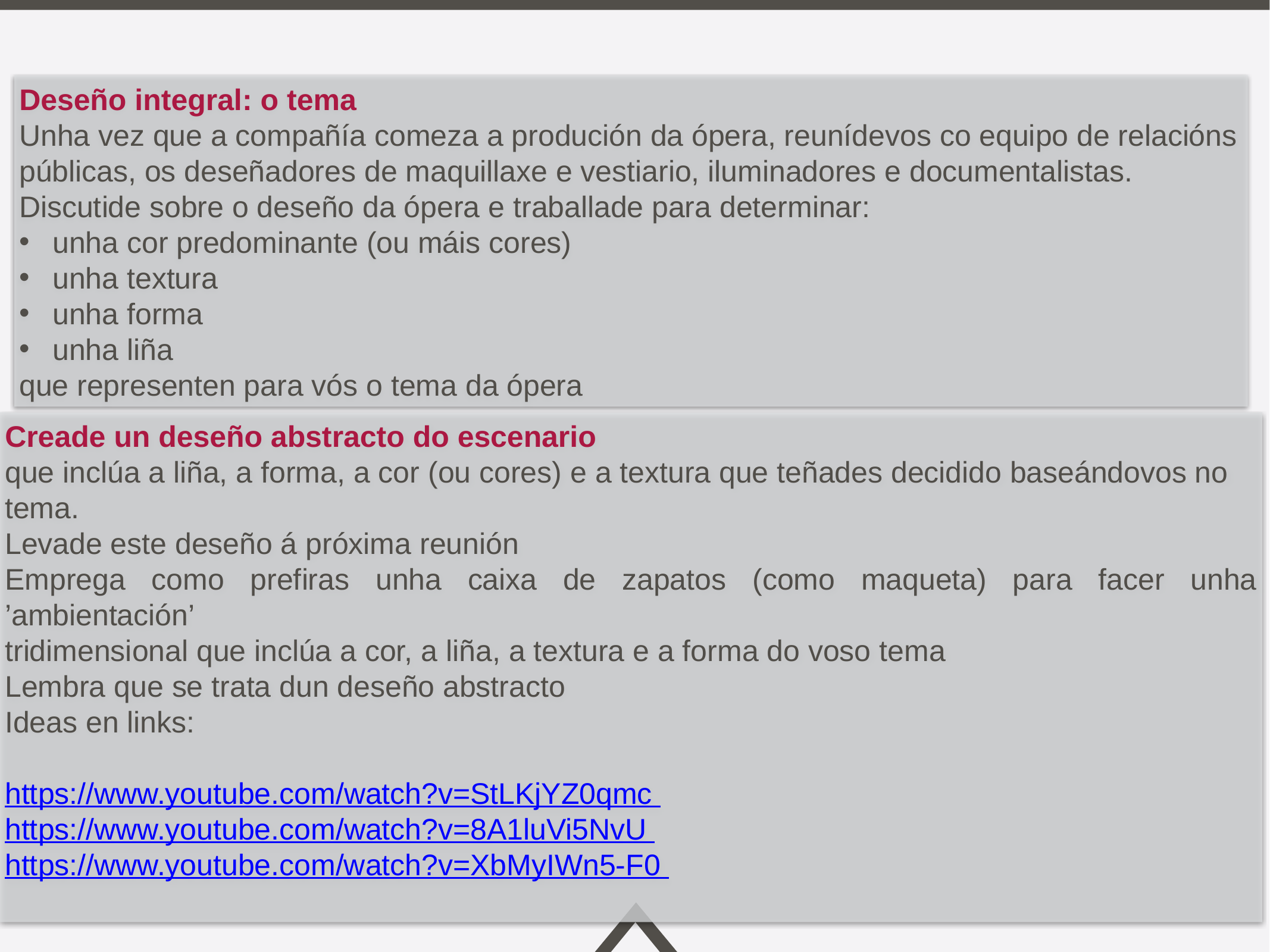

Deseño integral: o tema
Unha vez que a compañía comeza a produción da ópera, reunídevos co equipo de relacións
públicas, os deseñadores de maquillaxe e vestiario, iluminadores e documentalistas.
Discutide sobre o deseño da ópera e traballade para determinar:
unha cor predominante (ou máis cores)
unha textura
unha forma
unha liña
que representen para vós o tema da ópera
Creade un deseño abstracto do escenario
que inclúa a liña, a forma, a cor (ou cores) e a textura que teñades decidido baseándovos no
tema.
Levade este deseño á próxima reunión
Emprega como prefiras unha caixa de zapatos (como maqueta) para facer unha ’ambientación’
tridimensional que inclúa a cor, a liña, a textura e a forma do voso tema
Lembra que se trata dun deseño abstracto
Ideas en links:

https://www.youtube.com/watch?v=StLKjYZ0qmc
https://www.youtube.com/watch?v=8A1luVi5NvU
https://www.youtube.com/watch?v=XbMyIWn5-F0